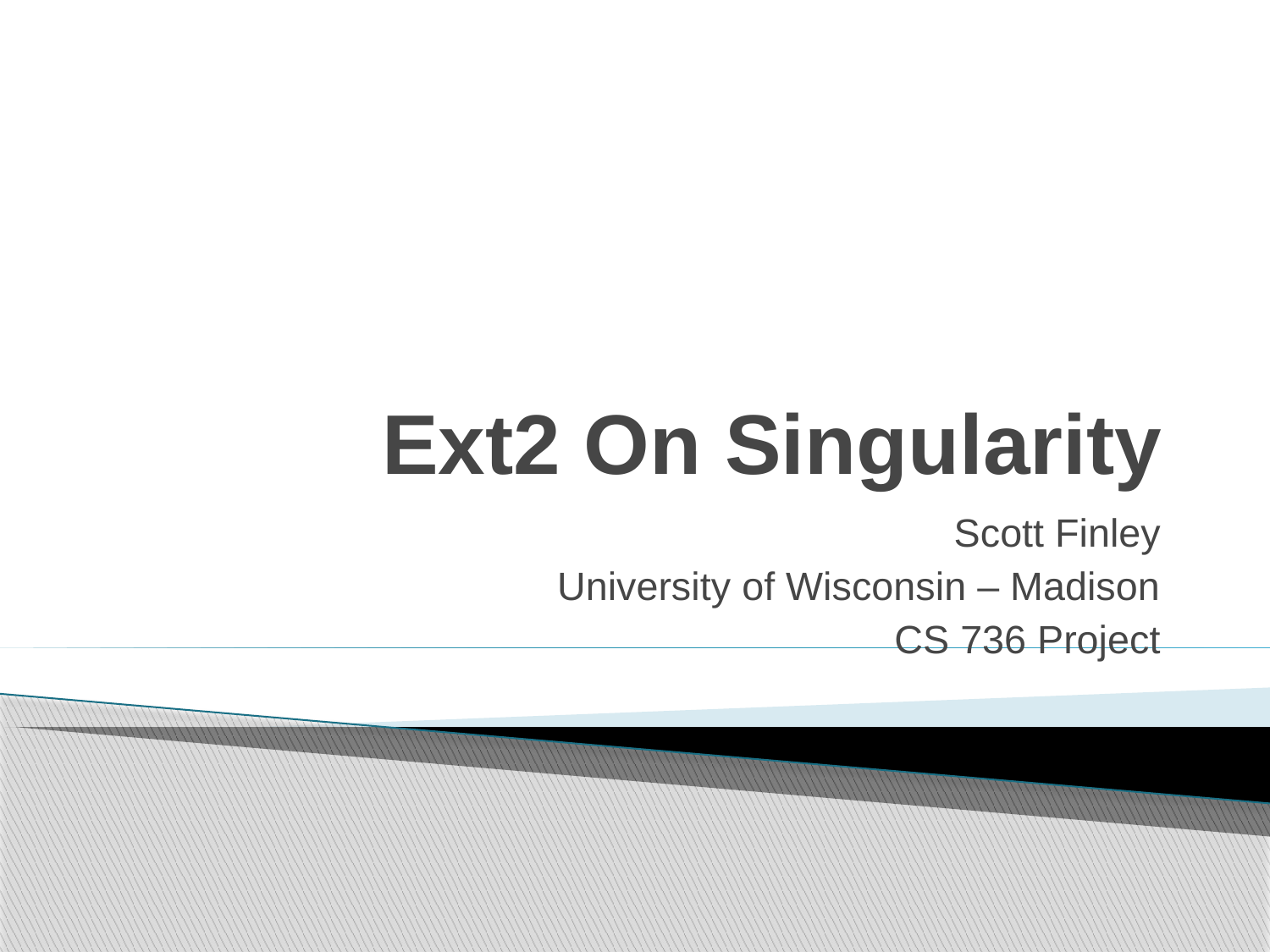

# Ext2 On Singularity
Scott Finley
University of Wisconsin – Madison
CS 736 Project